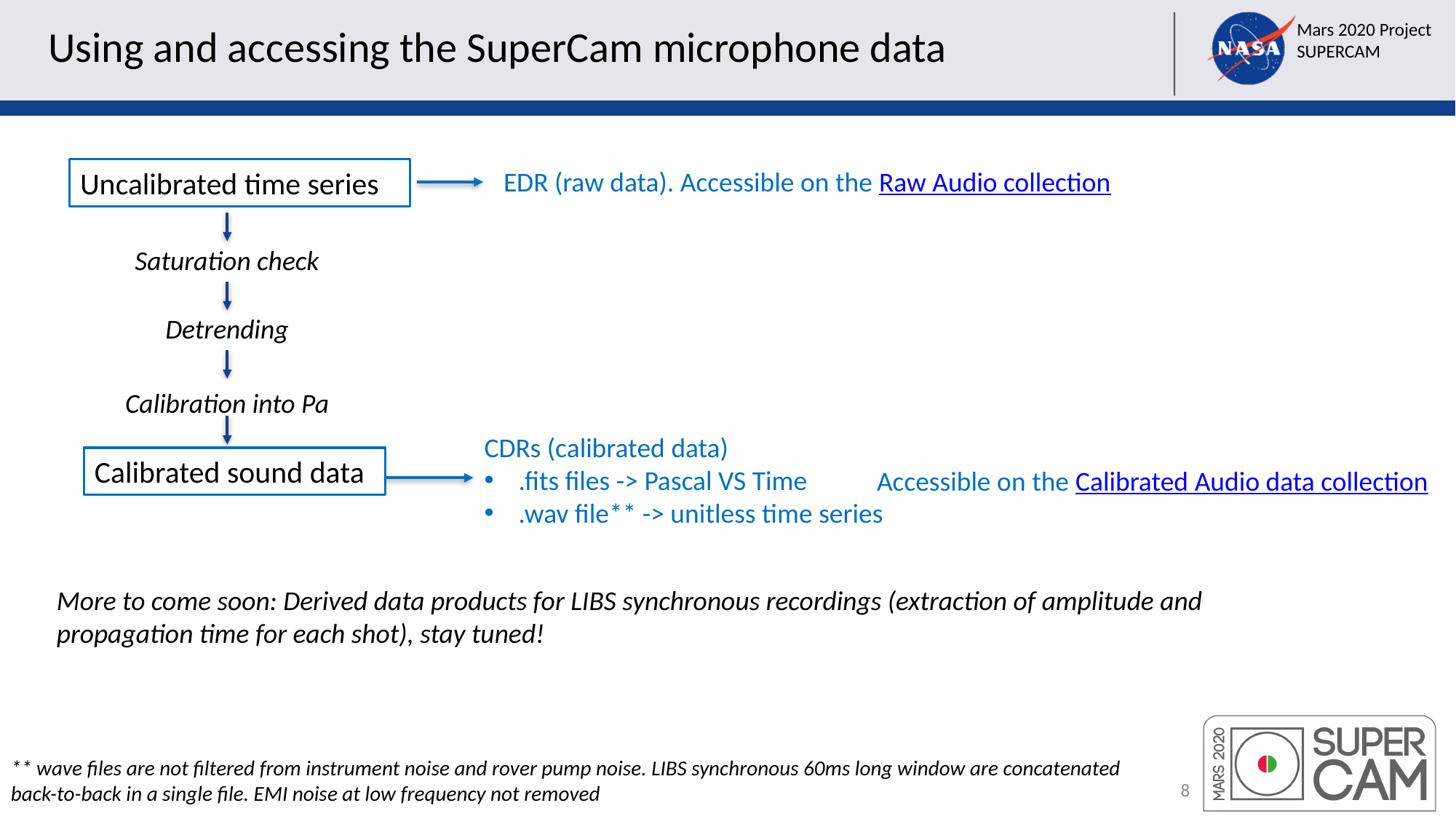

# Using and accessing the SuperCam microphone data
Uncalibrated time series
EDR (raw data). Accessible on the Raw Audio collection
Saturation check
Detrending
Calibration into Pa
CDRs (calibrated data)
.fits files -> Pascal VS Time
.wav file** -> unitless time series
Calibrated sound data
Accessible on the Calibrated Audio data collection
More to come soon: Derived data products for LIBS synchronous recordings (extraction of amplitude and propagation time for each shot), stay tuned!
** wave files are not filtered from instrument noise and rover pump noise. LIBS synchronous 60ms long window are concatenated back-to-back in a single file. EMI noise at low frequency not removed
8